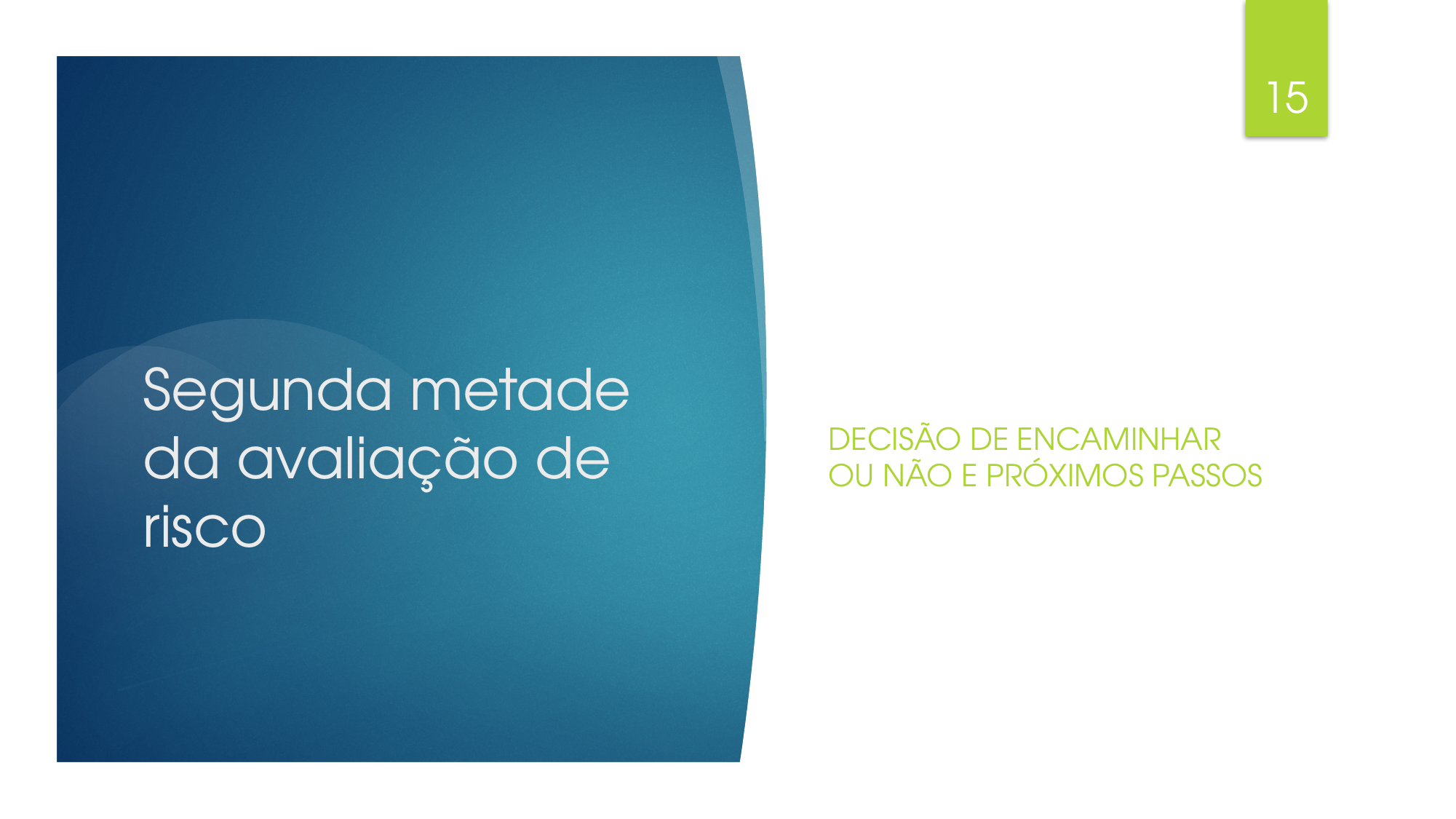

15
Decisão de encaminhar ou não e próximos passos
# Segunda metade da avaliação de risco